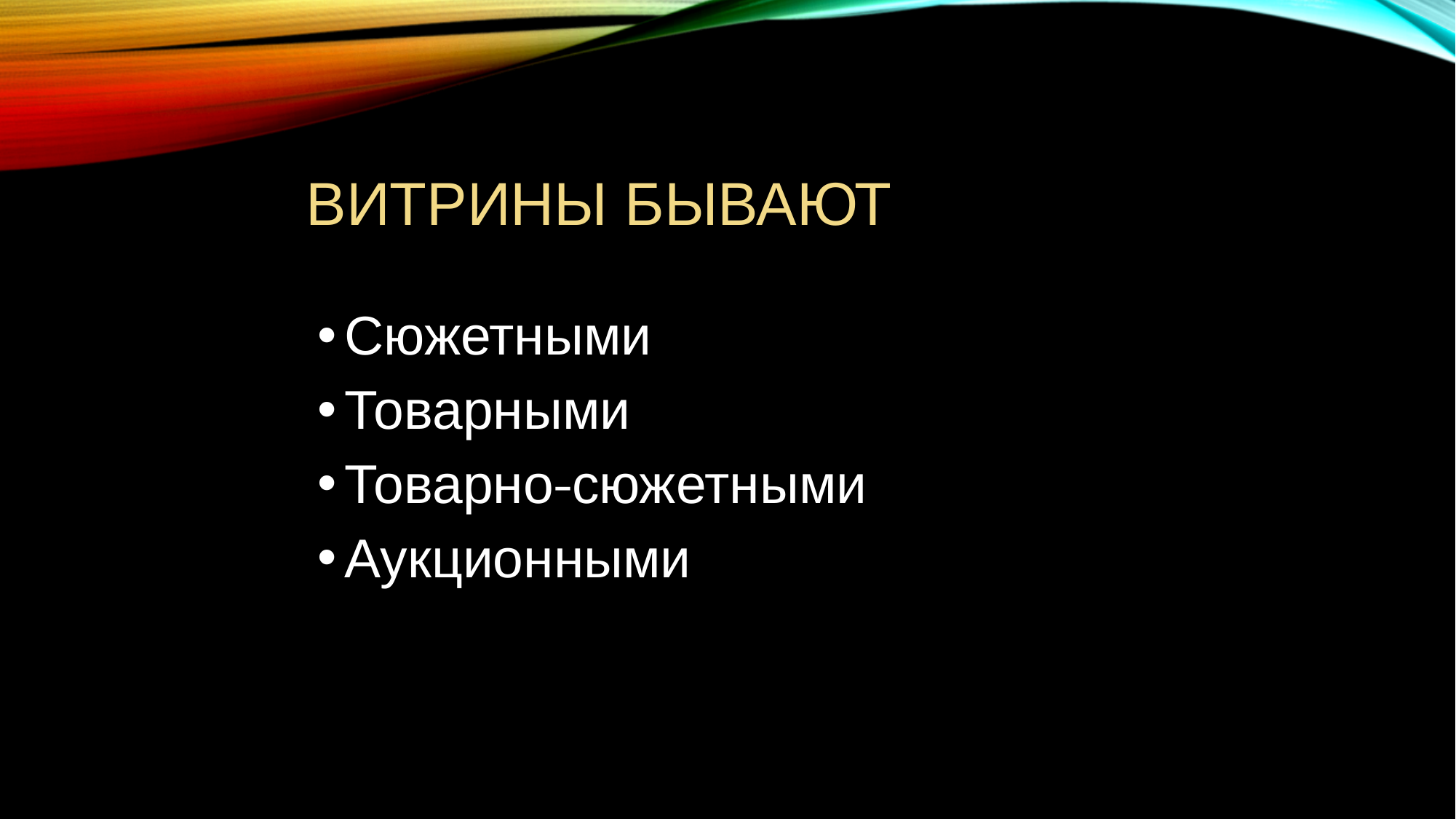

# ВИТРИНЫ БЫВАЮТ
Сюжетными
Товарными
Товарно-сюжетными
Аукционными